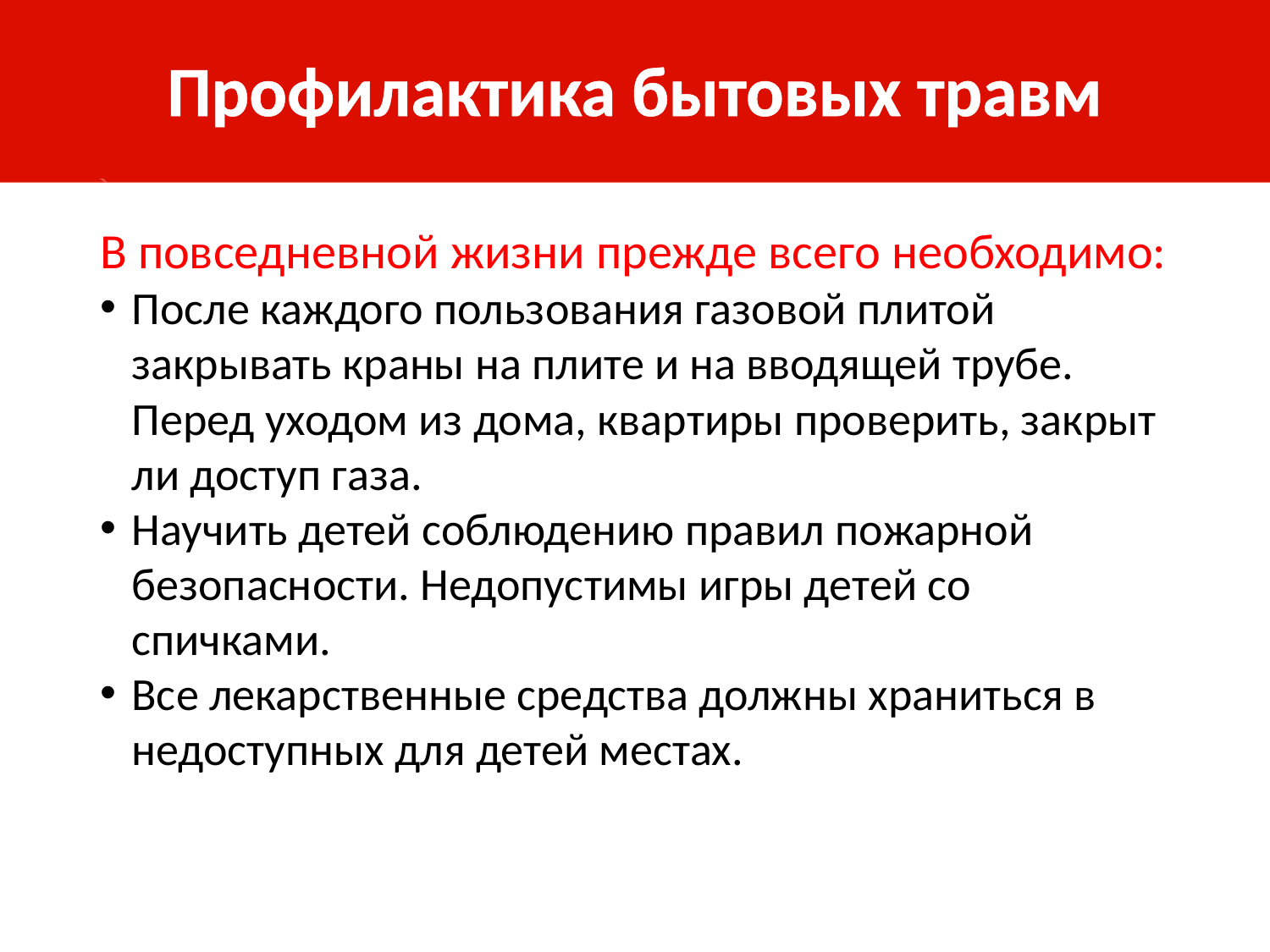

# Профилактика бытовых травм
В повседневной жизни прежде всего необходимо:
После каждого пользования газовой плитой закрывать краны на плите и на вводящей трубе. Перед уходом из дома, квартиры проверить, закрыт ли доступ газа.
Научить детей соблюдению правил пожарной безопасности. Недопустимы игры детей со спичками.
Все лекарственные средства должны храниться в недоступных для детей местах.